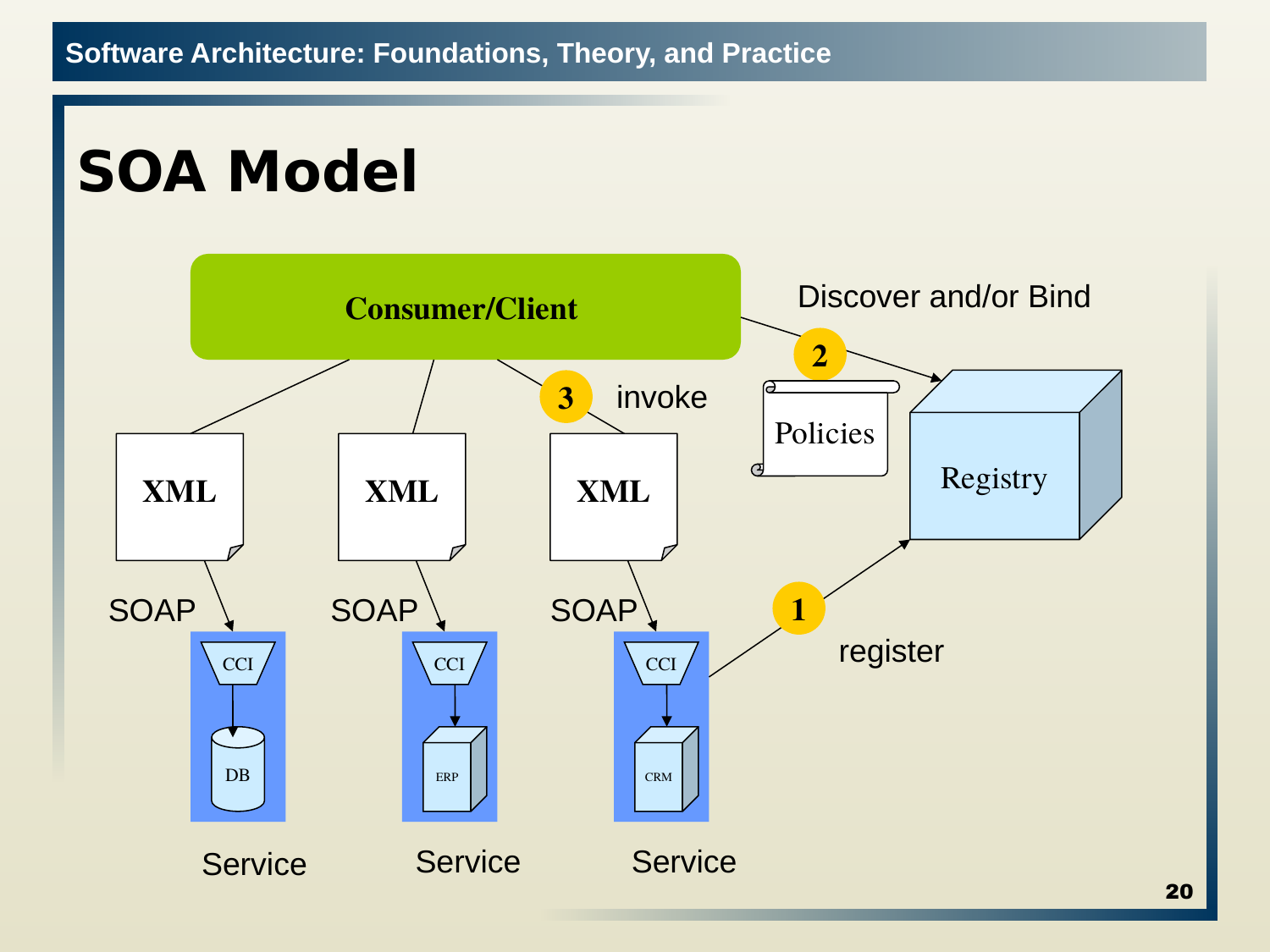

# SOA Model
Consumer/Client
Discover and/or Bind

2
Policies

3
invoke
XML
XML
XML

SOAP
SOAP
SOAP
Registry

1
register

CCI
CCI
CCI

DB
ERP
CRM
Service
Service
Service
20